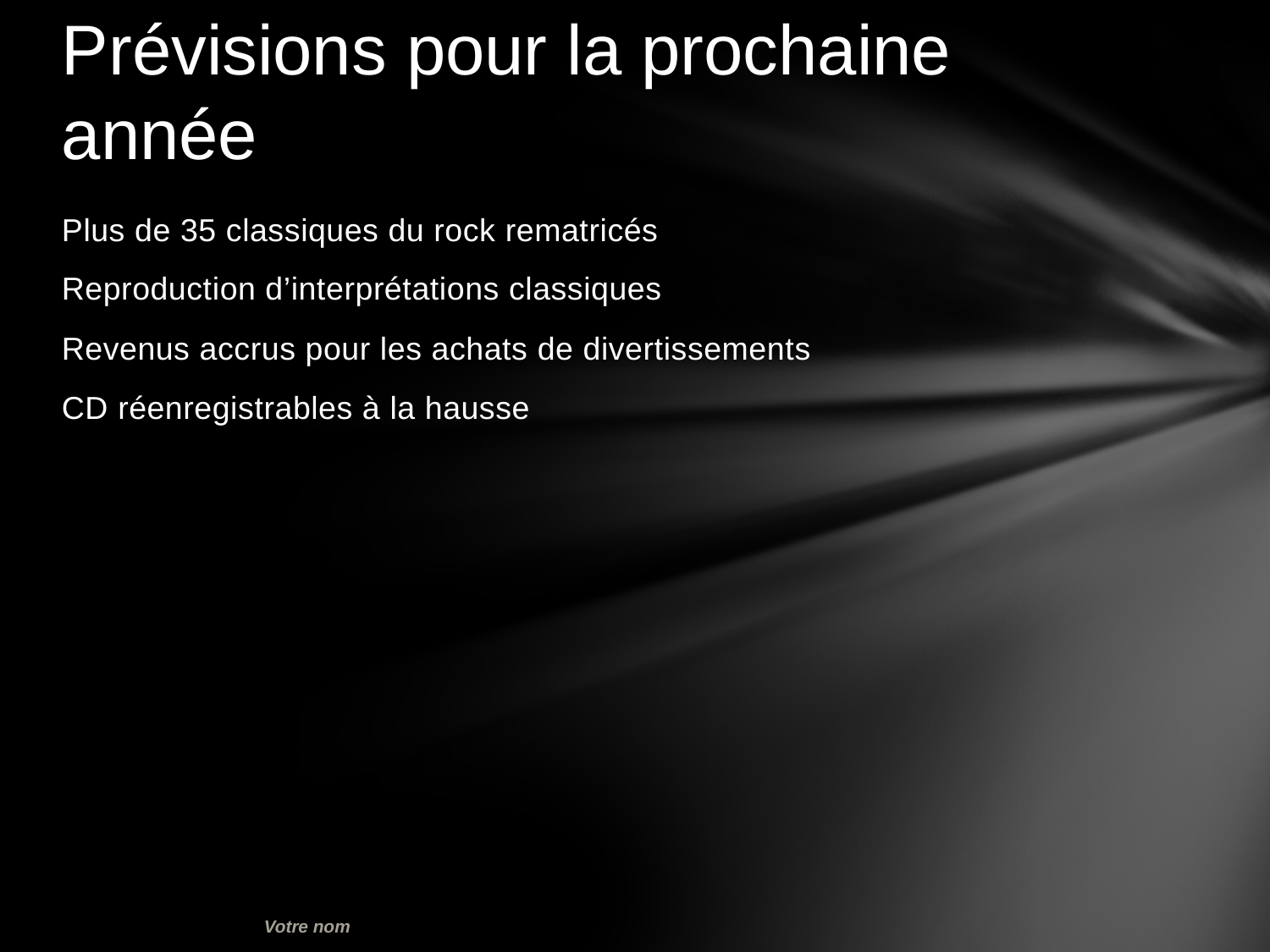

# Prévisions pour la prochaine année
Plus de 35 classiques du rock rematricés
Reproduction d’interprétations classiques
Revenus accrus pour les achats de divertissements
CD réenregistrables à la hausse
Votre nom